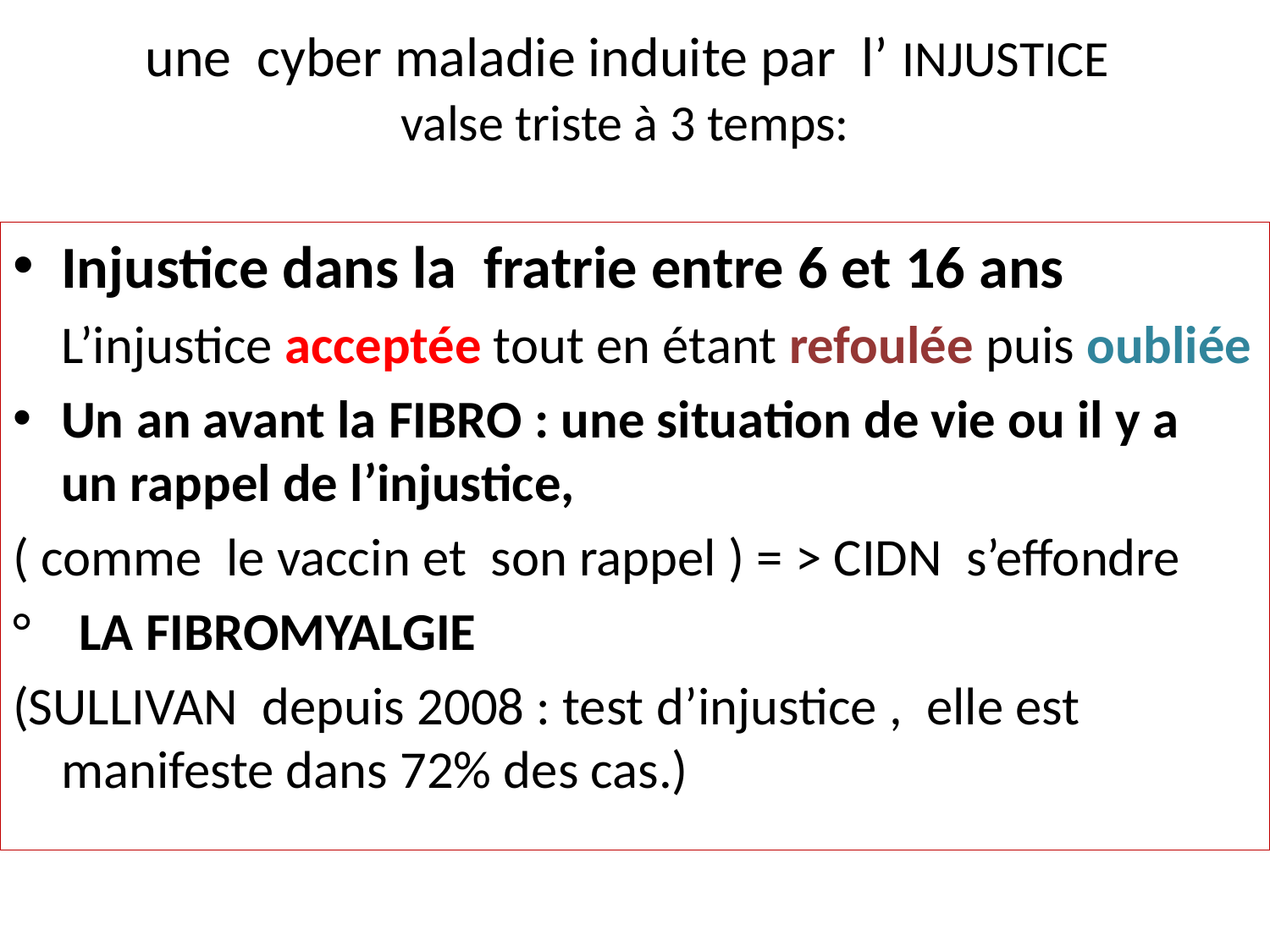

# une  cyber maladie induite par  l’ INJUSTICE valse triste à 3 temps:
Injustice dans la  fratrie entre 6 et 16 ans
    L’injustice acceptée tout en étant refoulée puis oubliée
Un an avant la FIBRO : une situation de vie ou il y a  un rappel de l’injustice,
( comme  le vaccin et  son rappel ) = > CIDN  s’effondre
°    LA FIBROMYALGIE
(SULLIVAN  depuis 2008 : test d’injustice ,  elle est manifeste dans 72% des cas.)